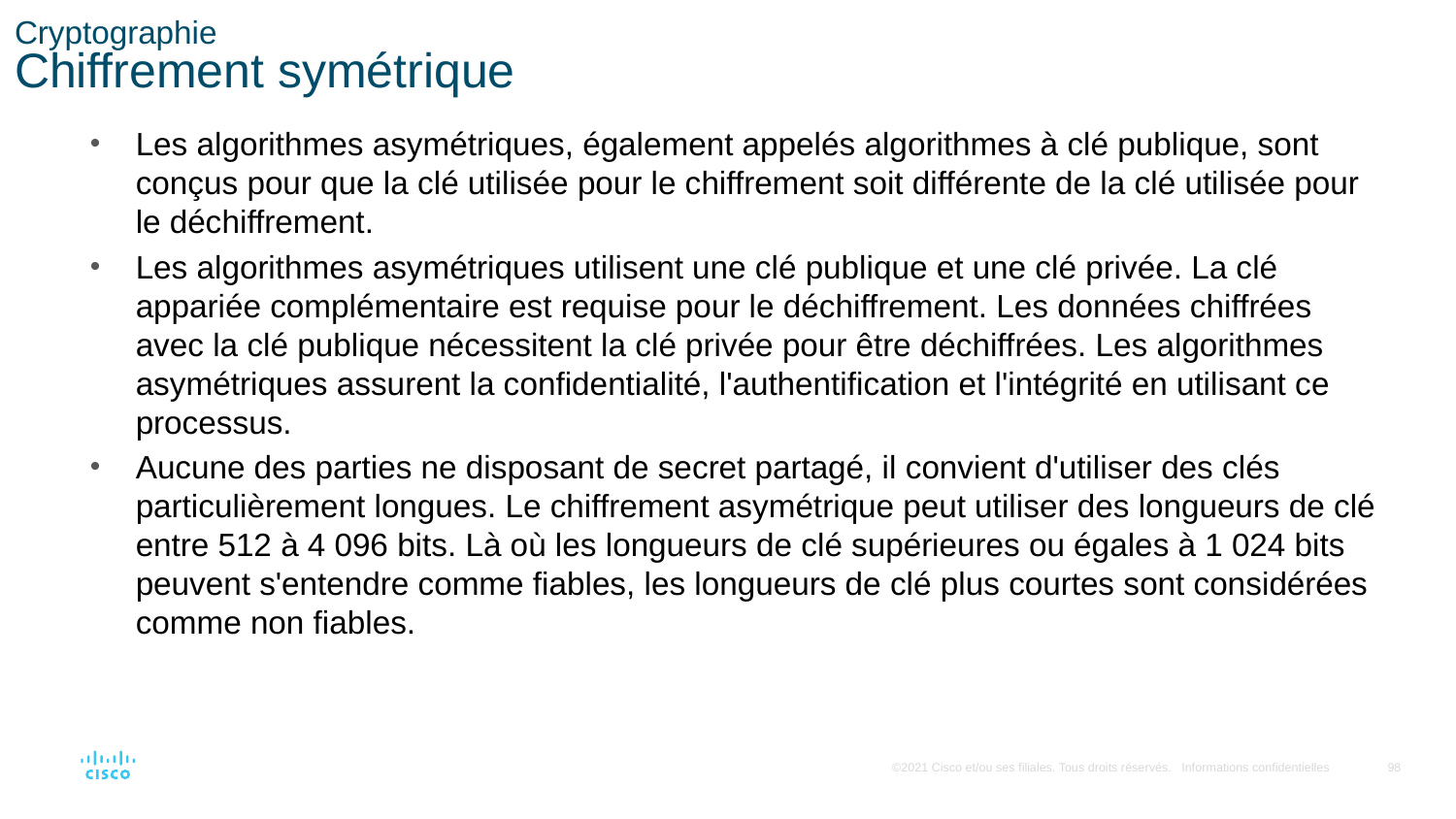

# Cryptographie Chiffrement symétrique
Les algorithmes asymétriques, également appelés algorithmes à clé publique, sont conçus pour que la clé utilisée pour le chiffrement soit différente de la clé utilisée pour le déchiffrement.
Les algorithmes asymétriques utilisent une clé publique et une clé privée. La clé appariée complémentaire est requise pour le déchiffrement. Les données chiffrées avec la clé publique nécessitent la clé privée pour être déchiffrées. Les algorithmes asymétriques assurent la confidentialité, l'authentification et l'intégrité en utilisant ce processus.
Aucune des parties ne disposant de secret partagé, il convient d'utiliser des clés particulièrement longues. Le chiffrement asymétrique peut utiliser des longueurs de clé entre 512 à 4 096 bits. Là où les longueurs de clé supérieures ou égales à 1 024 bits peuvent s'entendre comme fiables, les longueurs de clé plus courtes sont considérées comme non fiables.